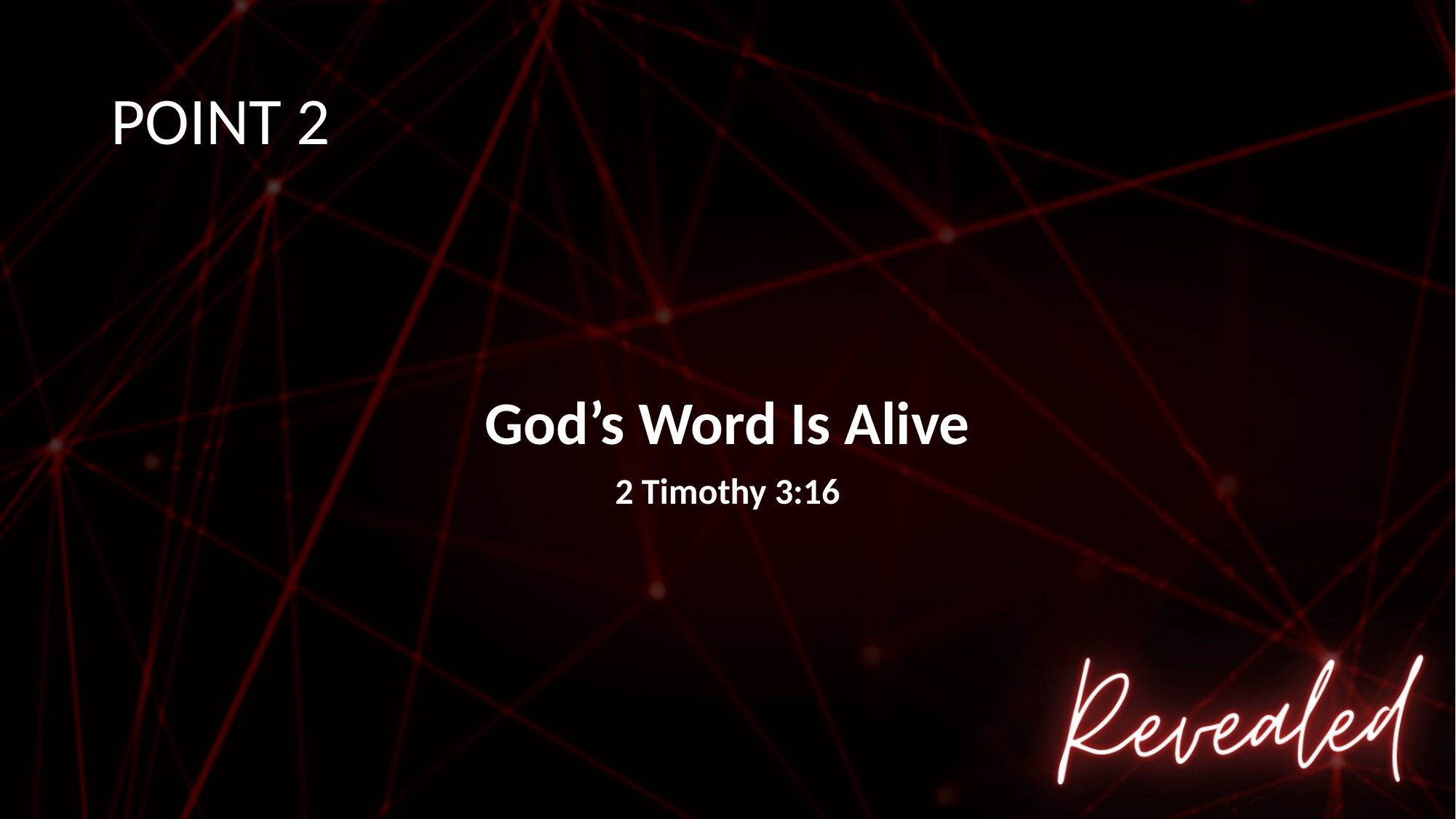

# POINT 2

God’s Word Is Alive
2 Timothy 3:16